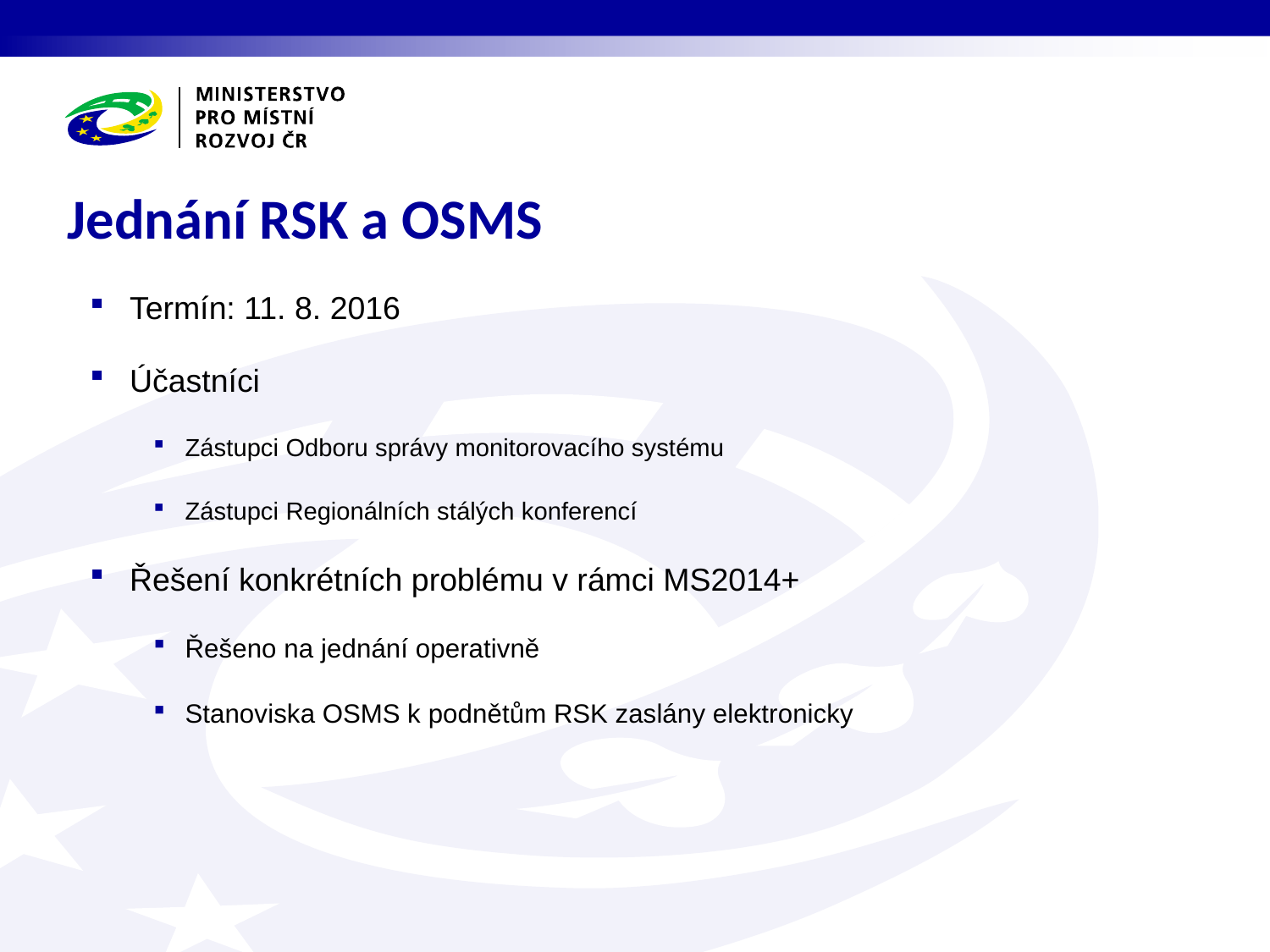

# Jednání RSK a OSMS
Termín: 11. 8. 2016
Účastníci
Zástupci Odboru správy monitorovacího systému
Zástupci Regionálních stálých konferencí
Řešení konkrétních problému v rámci MS2014+
Řešeno na jednání operativně
Stanoviska OSMS k podnětům RSK zaslány elektronicky